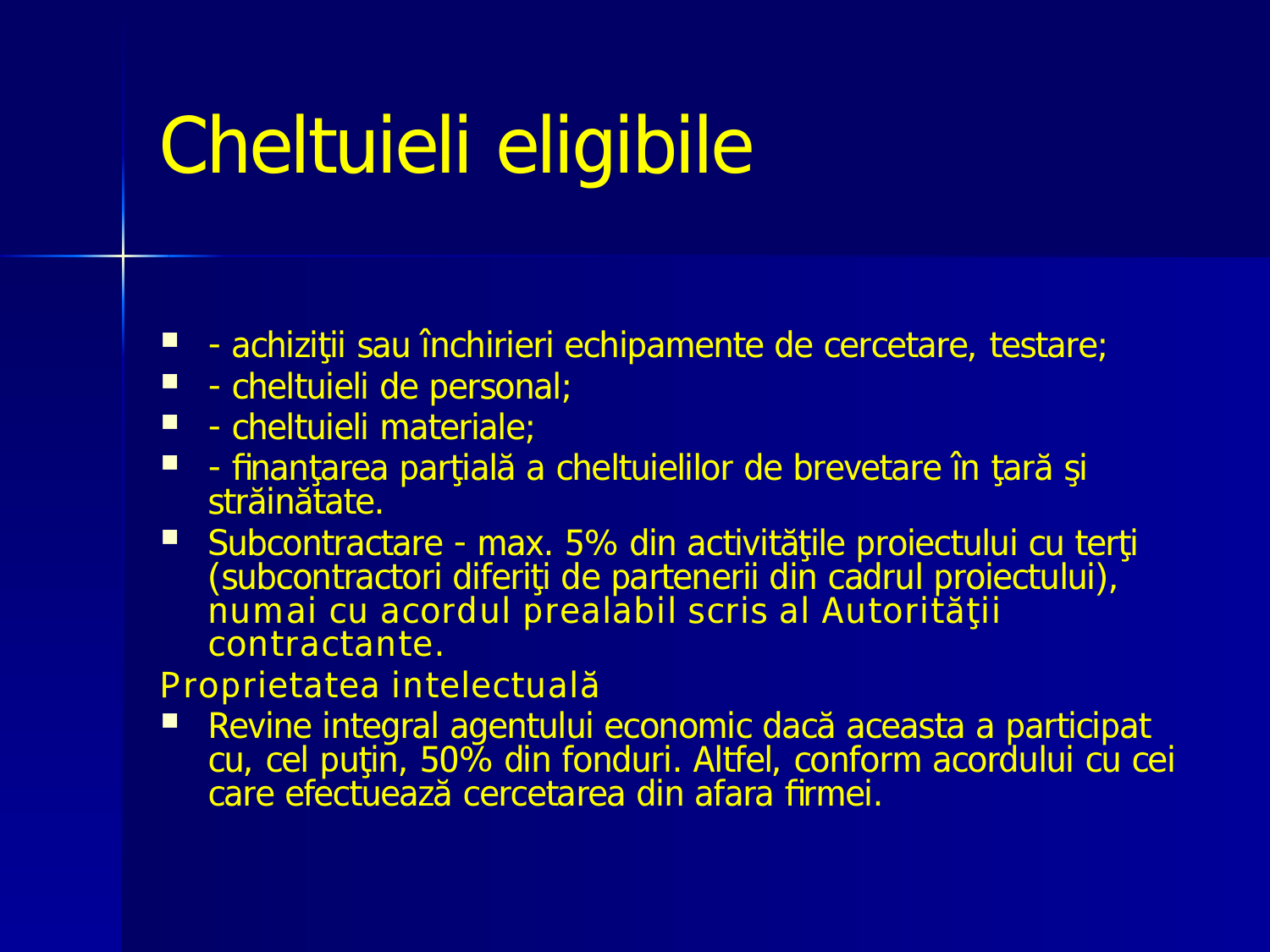

# Cheltuieli eligibile

- achiziţii sau închirieri echipamente de cercetare, testare;
- cheltuieli de personal;
- cheltuieli materiale;
- finanţarea parţială a cheltuielilor de brevetare în ţară şi străinătate.
Subcontractare - max. 5% din activităţile proiectului cu terţi (subcontractori diferiţi de partenerii din cadrul proiectului), numai cu acordul prealabil scris al Autorităţii contractante.
Proprietatea intelectuală
Revine integral agentului economic dacă aceasta a participat cu, cel puţin, 50% din fonduri. Altfel, conform acordului cu cei care efectuează cercetarea din afara firmei.